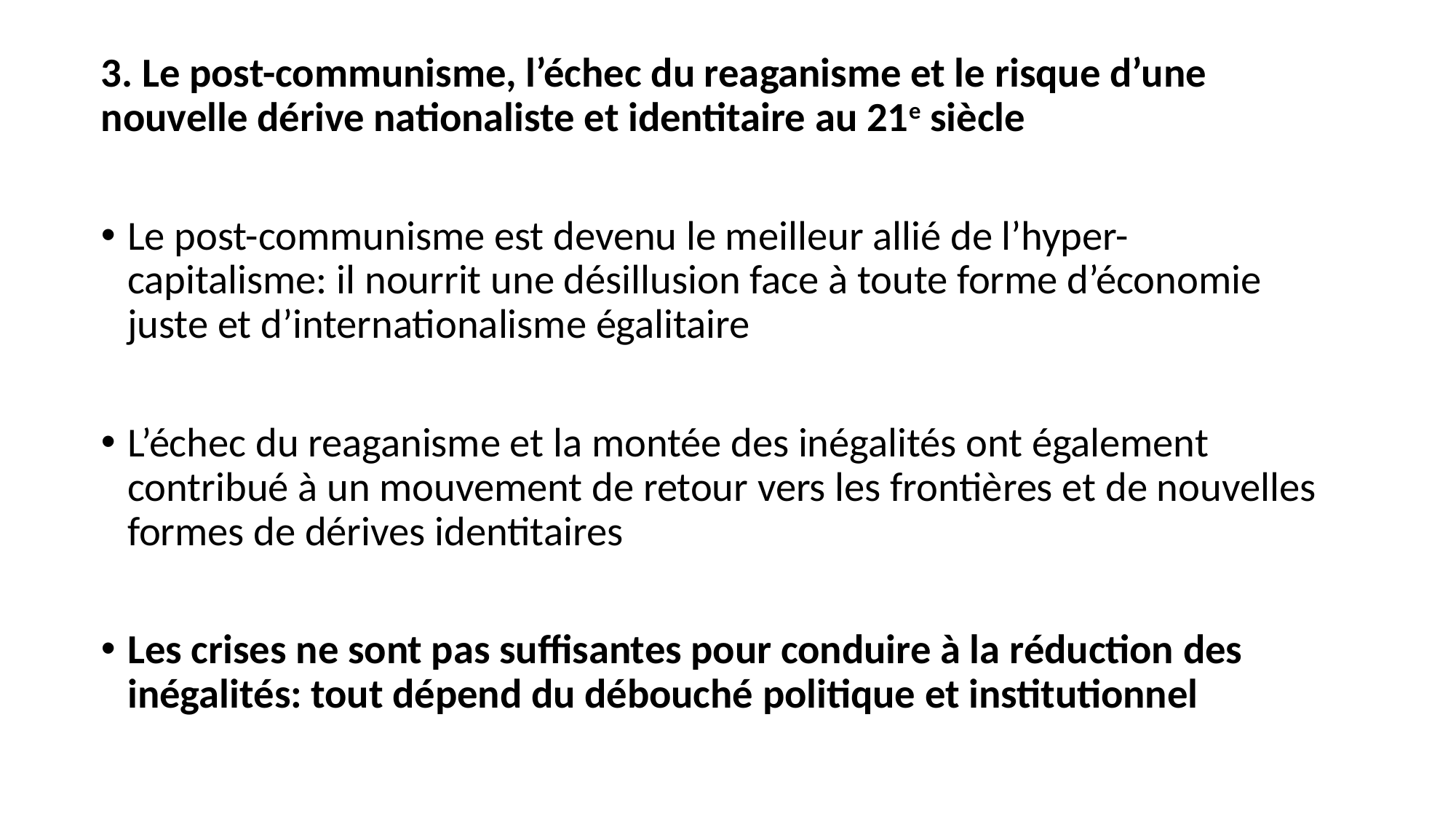

3. Le post-communisme, l’échec du reaganisme et le risque d’une nouvelle dérive nationaliste et identitaire au 21e siècle

Le post-communisme est devenu le meilleur allié de l’hyper-capitalisme: il nourrit une désillusion face à toute forme d’économie juste et d’internationalisme égalitaire

L’échec du reaganisme et la montée des inégalités ont également contribué à un mouvement de retour vers les frontières et de nouvelles formes de dérives identitaires

Les crises ne sont pas suffisantes pour conduire à la réduction des inégalités: tout dépend du débouché politique et institutionnel